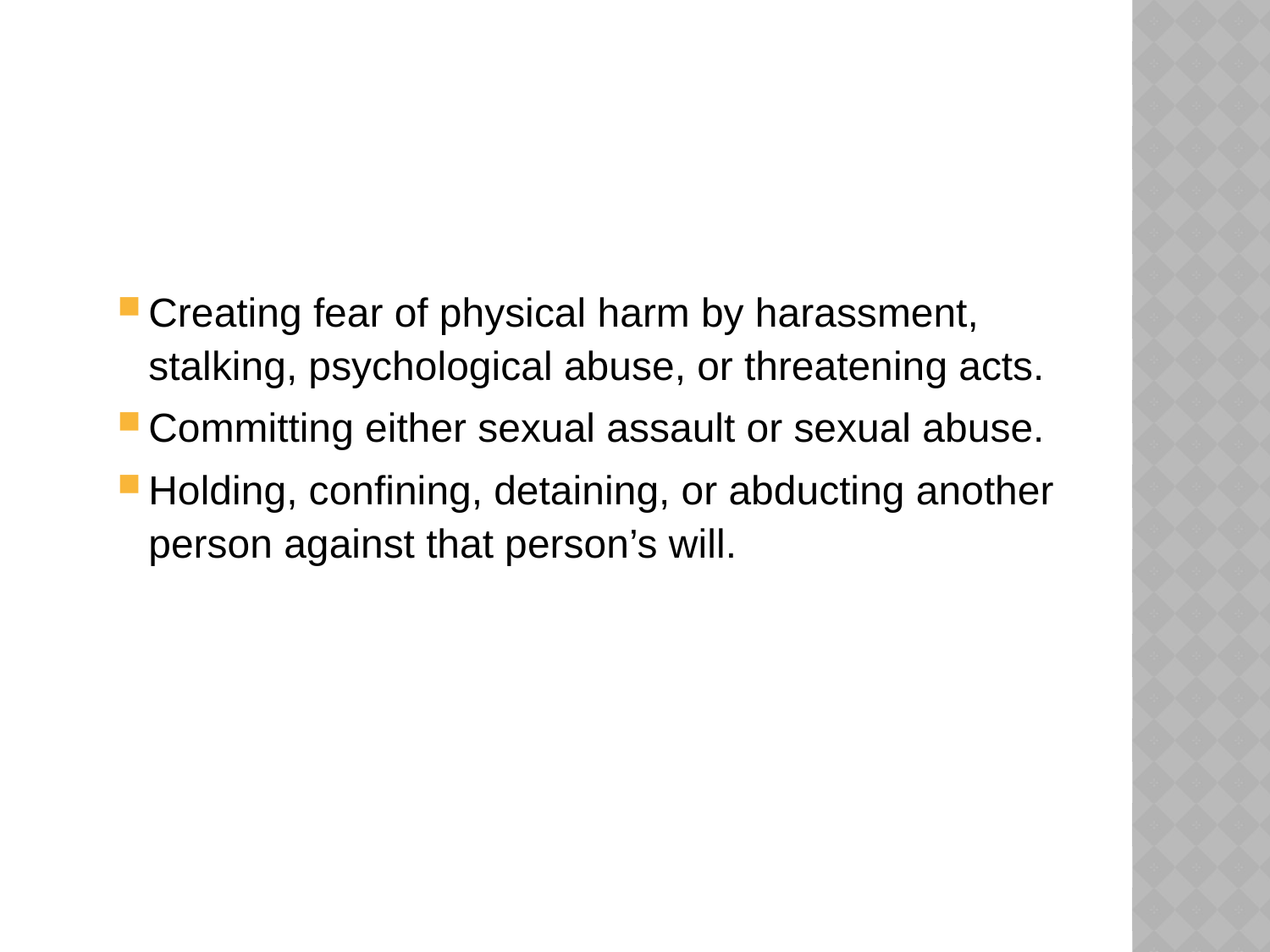

#
Creating fear of physical harm by harassment, stalking, psychological abuse, or threatening acts.
Committing either sexual assault or sexual abuse.
Holding, confining, detaining, or abducting another person against that person’s will.